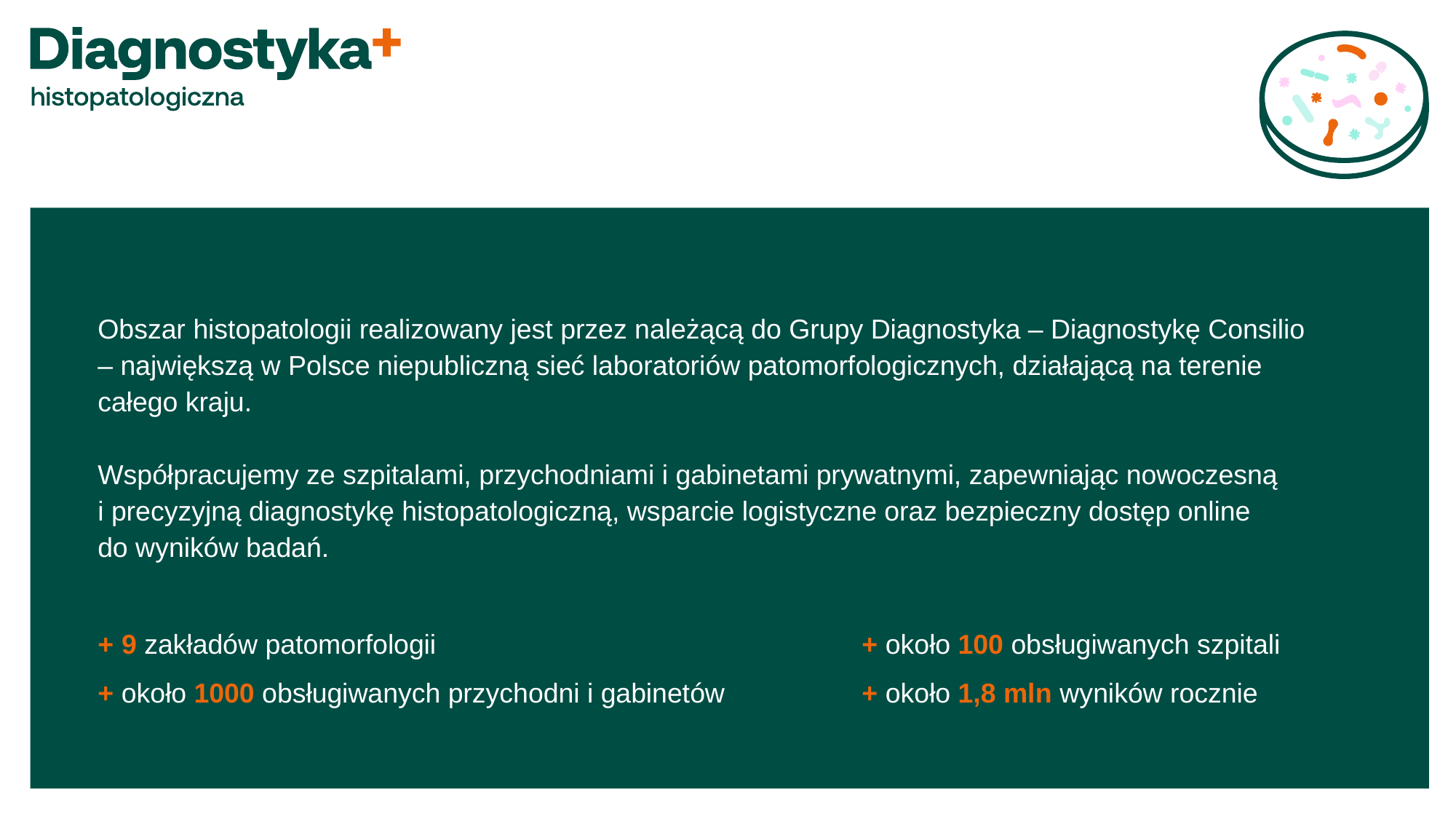

Obszar histopatologii realizowany jest przez należącą do Grupy Diagnostyka – Diagnostykę Consilio
– największą w Polsce niepubliczną sieć laboratoriów patomorfologicznych, działającą na terenie
całego kraju.

Współpracujemy ze szpitalami, przychodniami i gabinetami prywatnymi, zapewniając nowoczesną
i precyzyjną diagnostykę histopatologiczną, wsparcie logistyczne oraz bezpieczny dostęp online
do wyników badań.

+ 9 zakładów patomorfologii 				+ około 100 obsługiwanych szpitali
+ około 1000 obsługiwanych przychodni i gabinetów		+ około 1,8 mln wyników rocznie